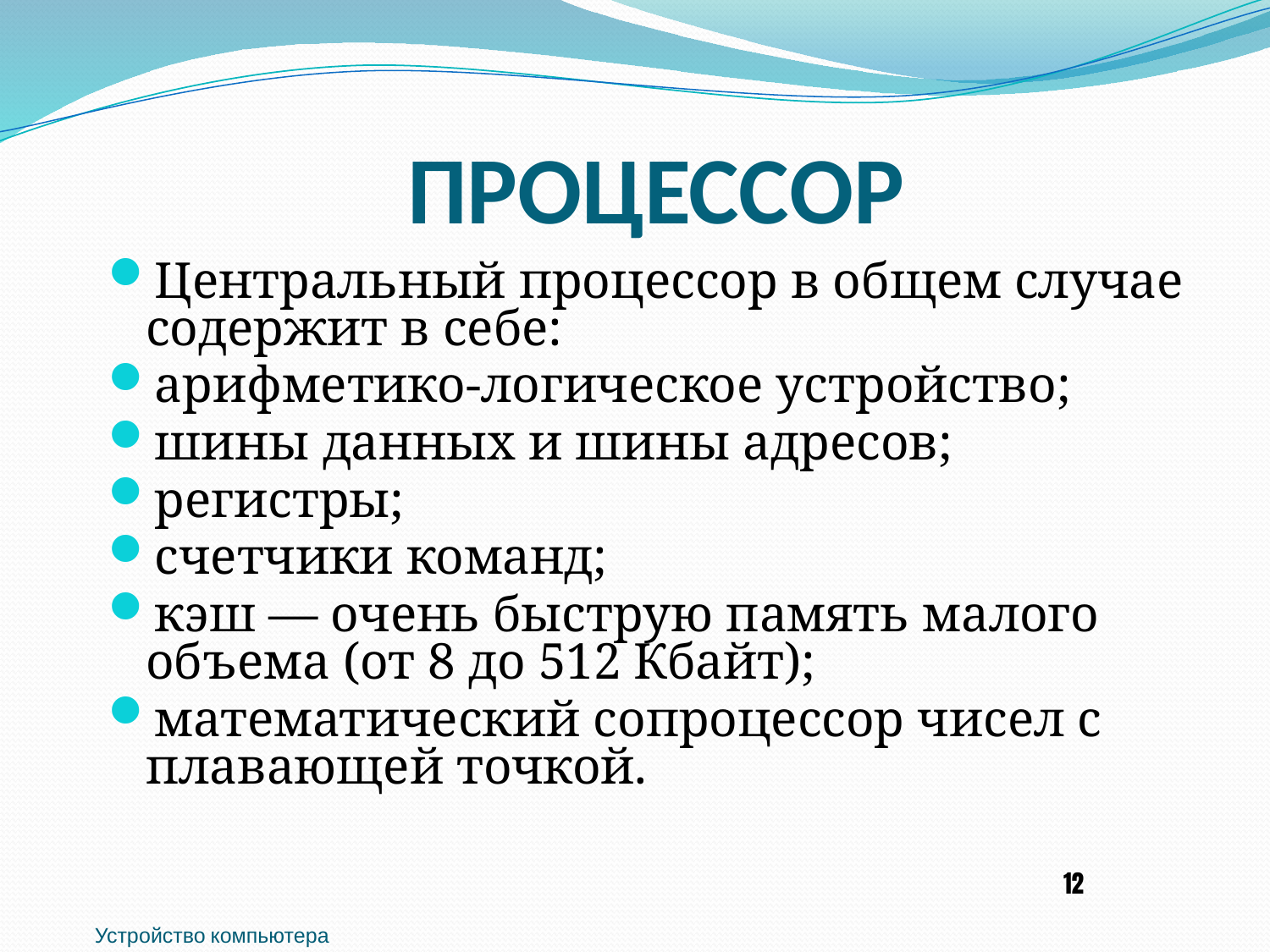

# ПРОЦЕССОР
Центральный процессор в общем случае содержит в себе:
арифметико-логическое устройство;
шины данных и шины адресов;
регистры;
счетчики команд;
кэш — очень быструю память малого объема (от 8 до 512 Кбайт);
математический сопроцессор чисел с плавающей точкой.

12
Устройство компьютера